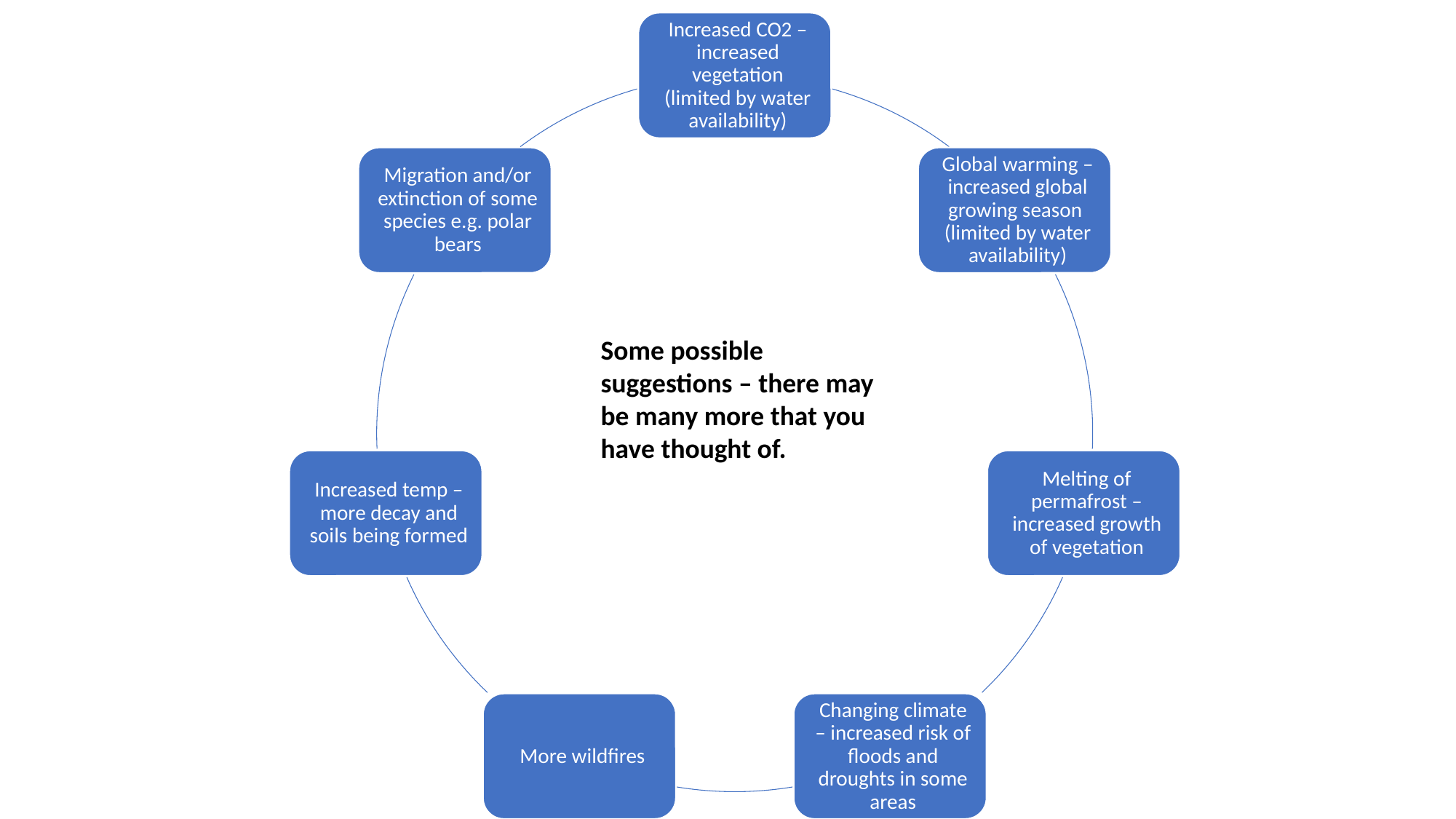

Increased CO2 – increased vegetation (limited by water availability)
Global warming – increased global growing season  (limited by water availability)
Melting of permafrost – increased growth of vegetation
Changing climate – increased risk of floods and droughts in some areas
More wildfires
Increased temp – more decay and soils being formed
Migration and/or extinction of some species e.g. polar bears
Some possible suggestions – there may be many more that you have thought of.